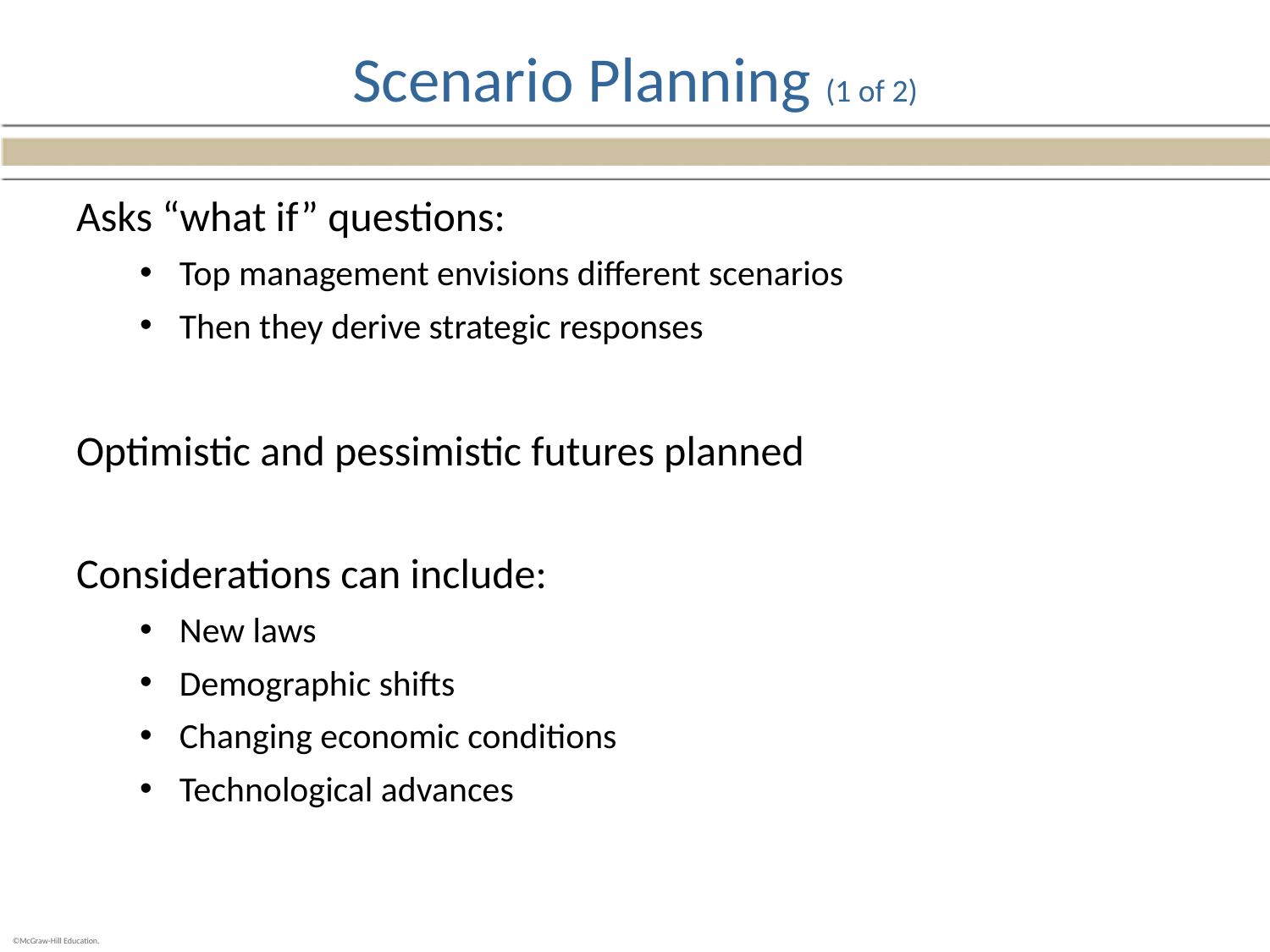

# Scenario Planning (1 of 2)
Asks “what if” questions:
Top management envisions different scenarios
Then they derive strategic responses

Optimistic and pessimistic futures planned

Considerations can include:
New laws
Demographic shifts
Changing economic conditions
Technological advances